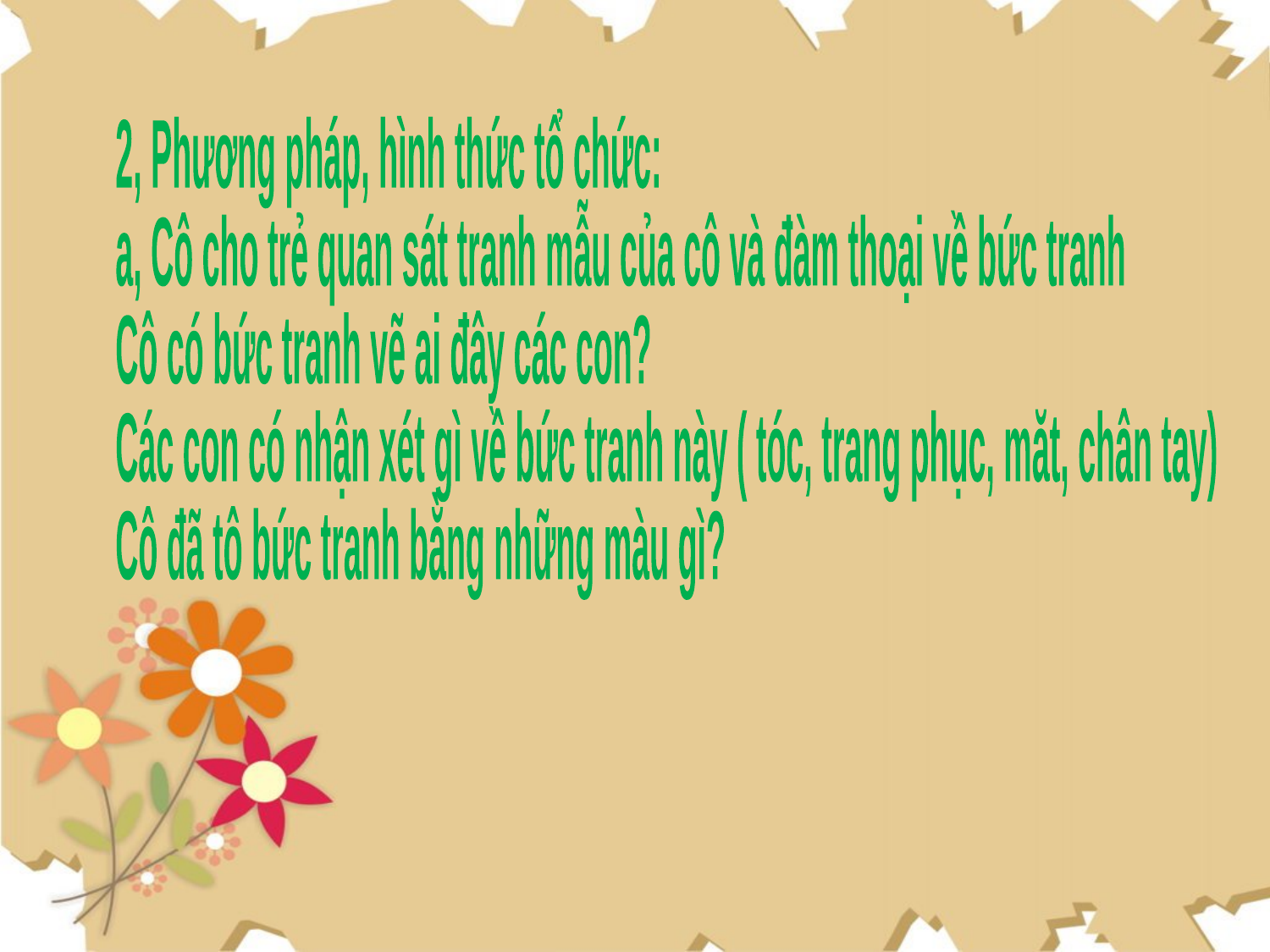

2, Phương pháp, hình thức tổ chức:
a, Cô cho trẻ quan sát tranh mẫu của cô và đàm thoại về bức tranh
Cô có bức tranh vẽ ai đây các con?
Các con có nhận xét gì về bức tranh này ( tóc, trang phục, măt, chân tay)
Cô đã tô bức tranh bằng những màu gì?